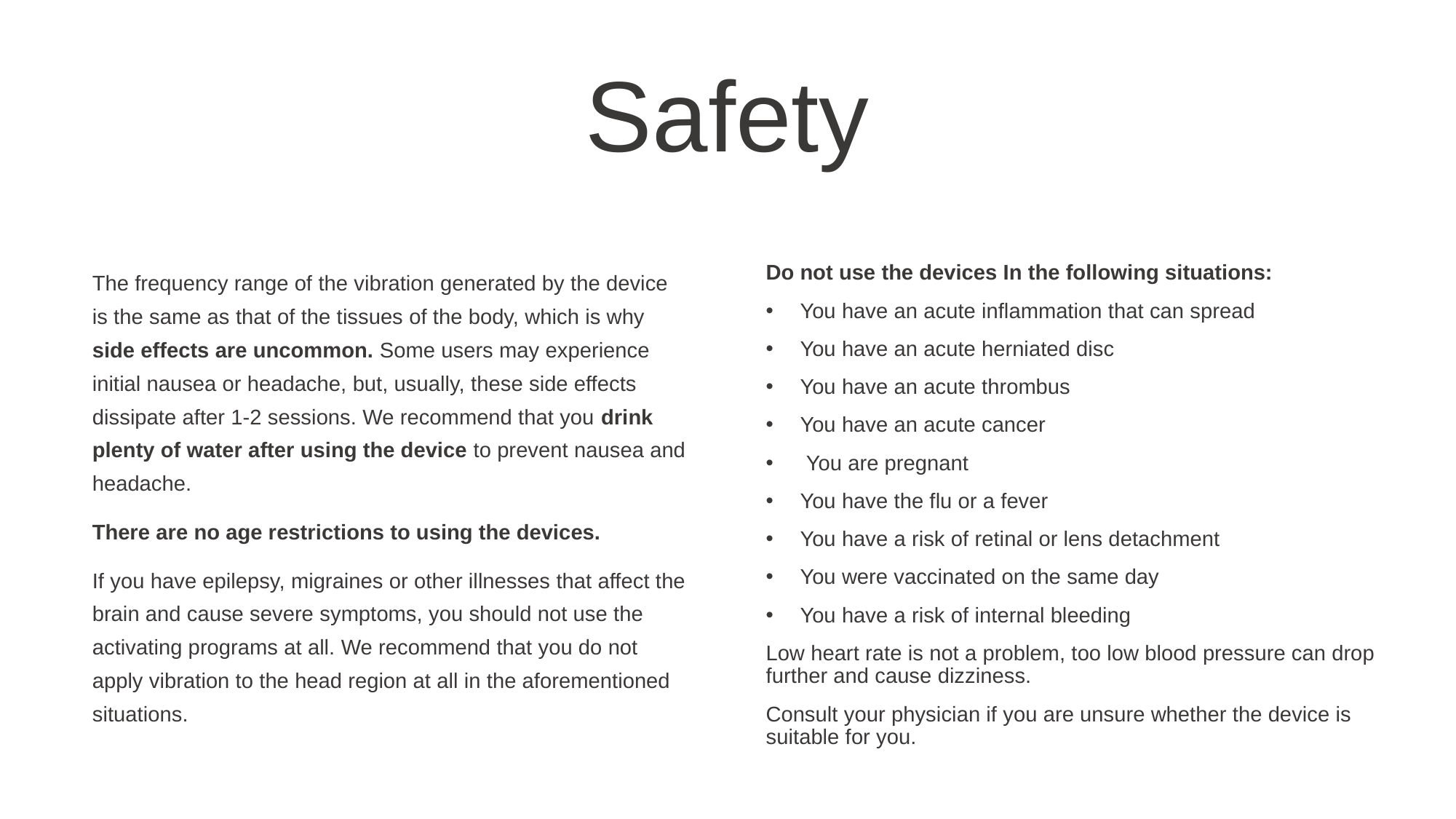

Safety
The frequency range of the vibration generated by the device is the same as that of the tissues of the body, which is why side effects are uncommon. Some users may experience initial nausea or headache, but, usually, these side effects dissipate after 1-2 sessions. We recommend that you drink plenty of water after using the device to prevent nausea and headache.
There are no age restrictions to using the devices.
If you have epilepsy, migraines or other illnesses that affect the brain and cause severe symptoms, you should not use the activating programs at all. We recommend that you do not apply vibration to the head region at all in the aforementioned situations.
Do not use the devices In the following situations:
You have an acute inflammation that can spread
You have an acute herniated disc
You have an acute thrombus
You have an acute cancer
 You are pregnant
You have the flu or a fever
You have a risk of retinal or lens detachment
You were vaccinated on the same day
You have a risk of internal bleeding
Low heart rate is not a problem, too low blood pressure can drop further and cause dizziness.
Consult your physician if you are unsure whether the device is suitable for you.